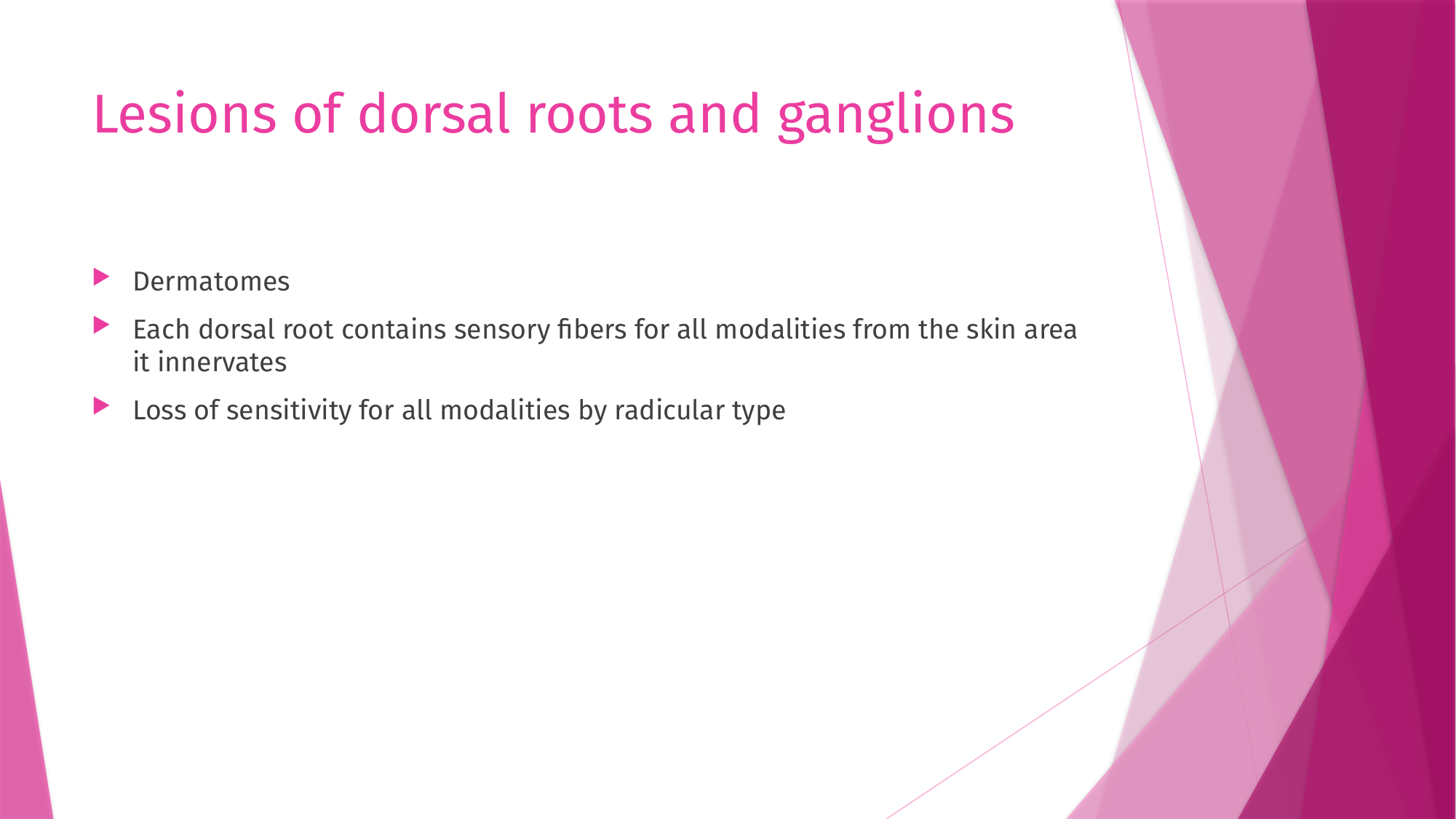

# Lesions of dorsal roots and ganglions
Dermatomes
Each dorsal root contains sensory fibers for all modalities from the skin area it innervates
Loss of sensitivity for all modalities by radicular type